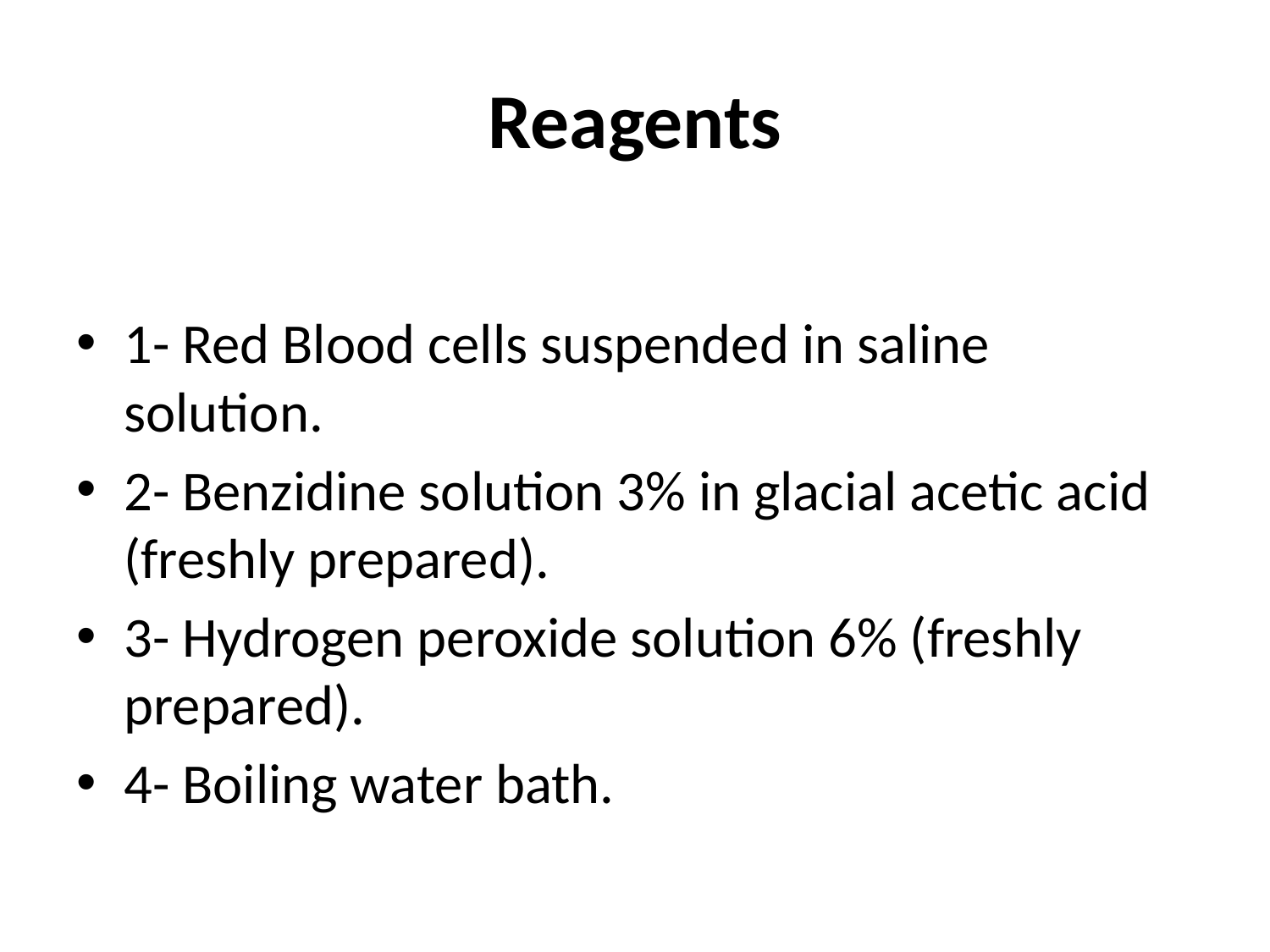

# Reagents

1- Red Blood cells suspended in saline solution.
2- Benzidine solution 3% in glacial acetic acid (freshly prepared).
3- Hydrogen peroxide solution 6% (freshly prepared).
4- Boiling water bath.